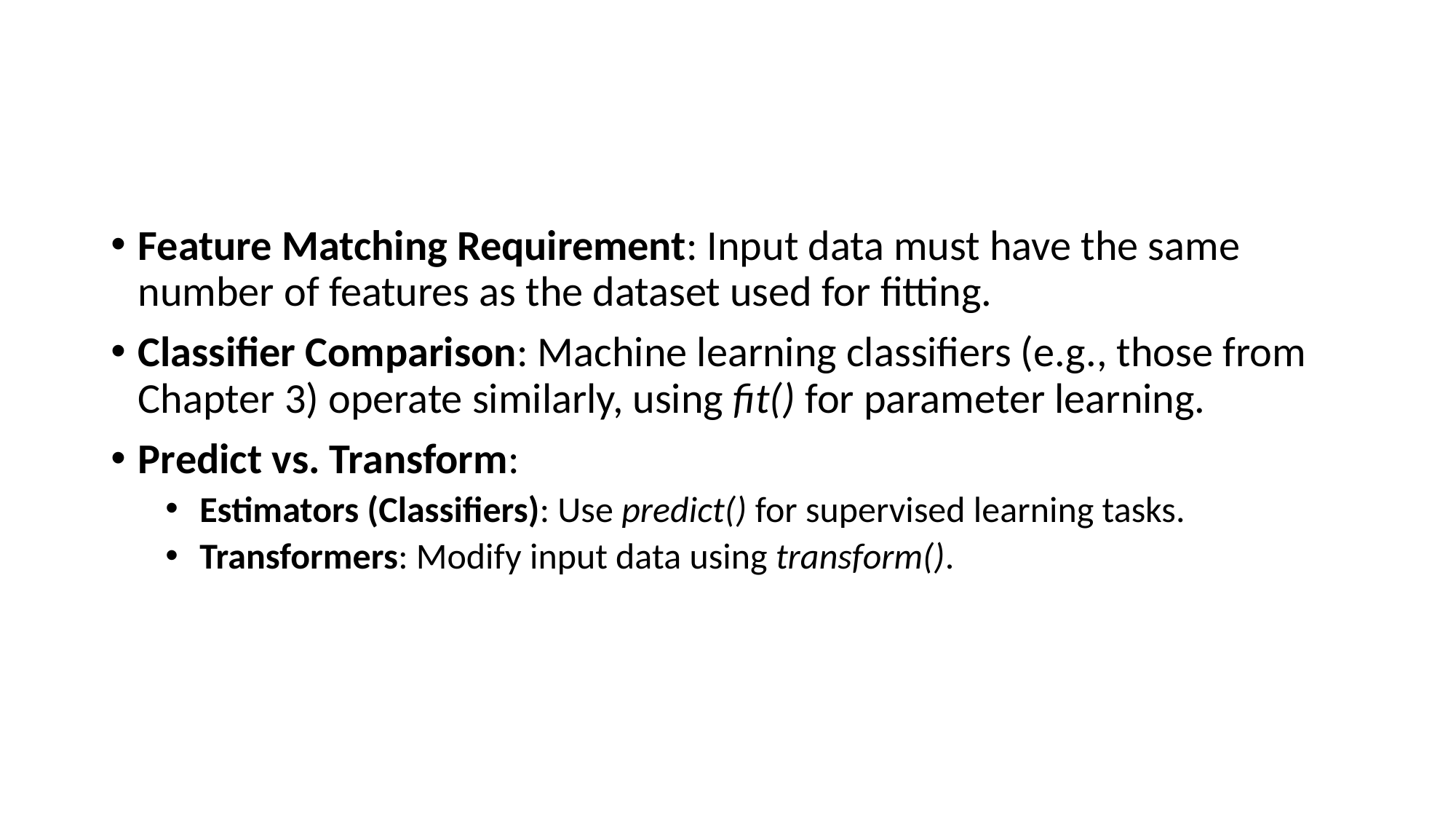

#
Feature Matching Requirement: Input data must have the same number of features as the dataset used for fitting.
Classifier Comparison: Machine learning classifiers (e.g., those from Chapter 3) operate similarly, using fit() for parameter learning.
Predict vs. Transform:
Estimators (Classifiers): Use predict() for supervised learning tasks.
Transformers: Modify input data using transform().